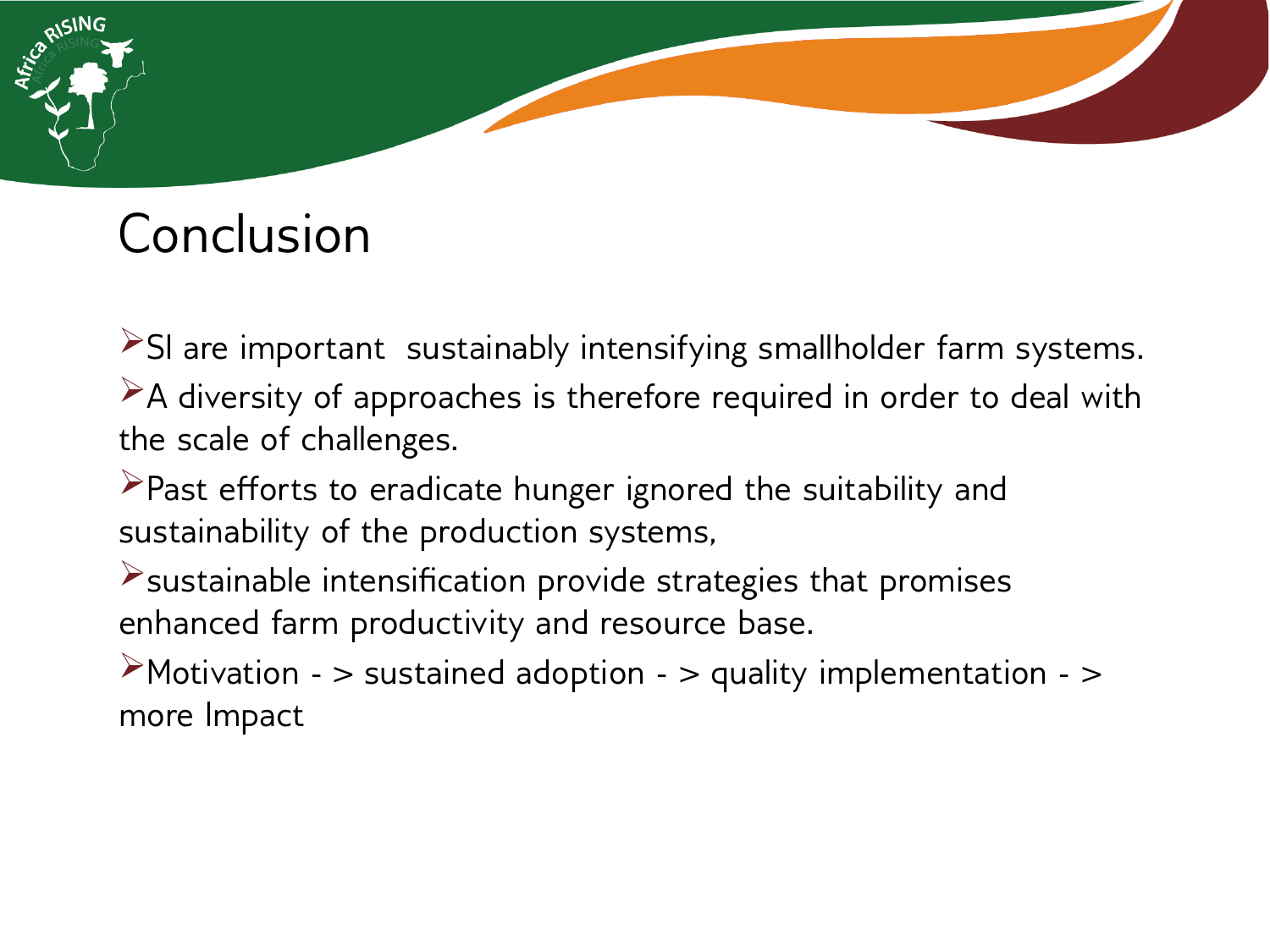

Conclusion
SI are important  sustainably intensifying smallholder farm systems.
A diversity of approaches is therefore required in order to deal with the scale of challenges.
Past efforts to eradicate hunger ignored the suitability and sustainability of the production systems,
sustainable intensification provide strategies that promises enhanced farm productivity and resource base.
Motivation - > sustained adoption - > quality implementation - > more Impact